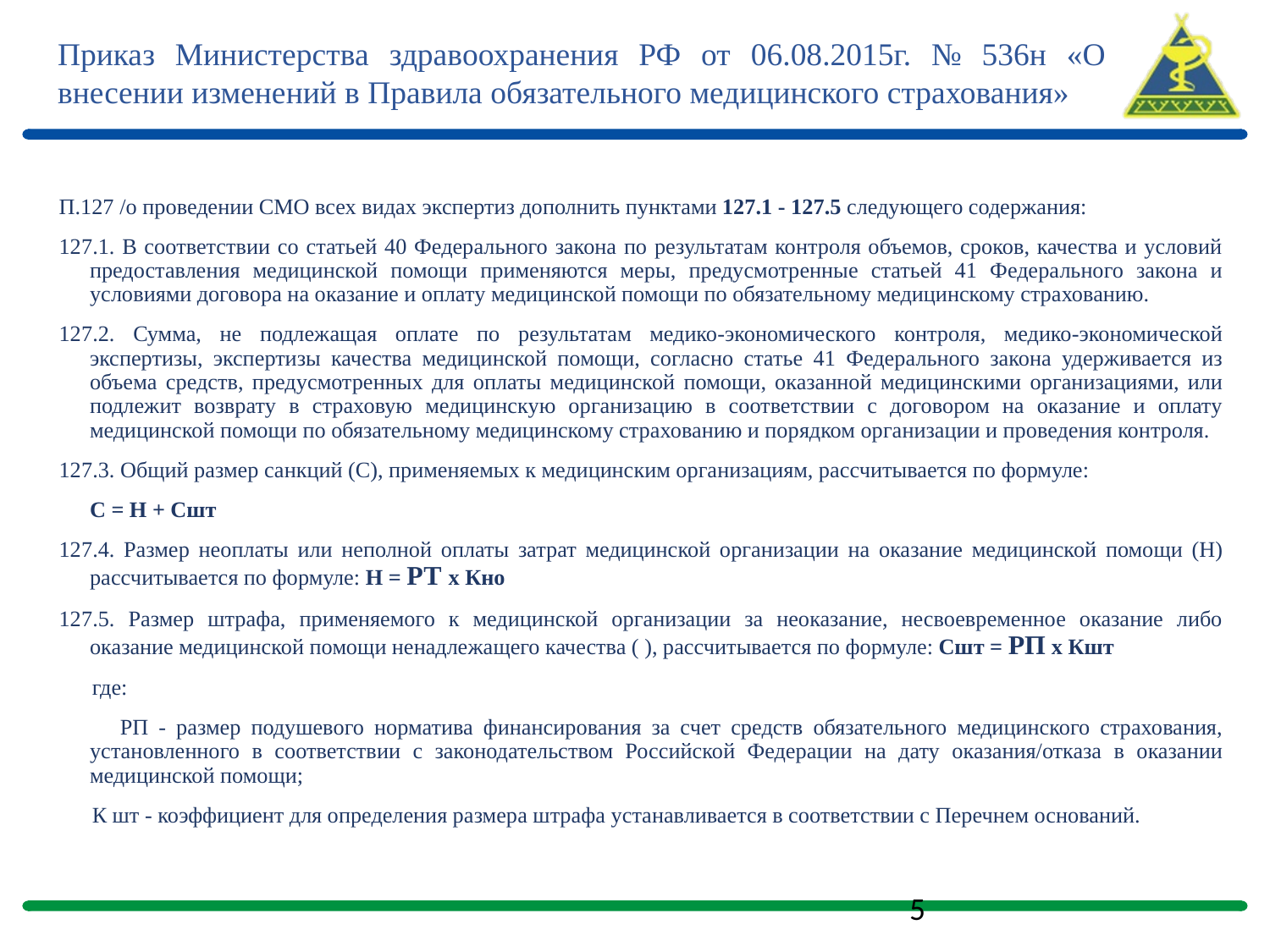

# Приказ Министерства здравоохранения РФ от 06.08.2015г. № 536н «О внесении изменений в Правила обязательного медицинского страхования»

П.127 /о проведении СМО всех видах экспертиз дополнить пунктами 127.1 - 127.5 следующего содержания:
127.1. В соответствии со статьей 40 Федерального закона по результатам контроля объемов, сроков, качества и условий предоставления медицинской помощи применяются меры, предусмотренные статьей 41 Федерального закона и условиями договора на оказание и оплату медицинской помощи по обязательному медицинскому страхованию.
127.2. Сумма, не подлежащая оплате по результатам медико-экономического контроля, медико-экономической экспертизы, экспертизы качества медицинской помощи, согласно статье 41 Федерального закона удерживается из объема средств, предусмотренных для оплаты медицинской помощи, оказанной медицинскими организациями, или подлежит возврату в страховую медицинскую организацию в соответствии с договором на оказание и оплату медицинской помощи по обязательному медицинскому страхованию и порядком организации и проведения контроля.
127.3. Общий размер санкций (С), применяемых к медицинским организациям, рассчитывается по формуле:
	С = Н + Сшт
127.4. Размер неоплаты или неполной оплаты затрат медицинской организации на оказание медицинской помощи (Н) рассчитывается по формуле: Н = РТ х Кно
127.5. Размер штрафа, применяемого к медицинской организации за неоказание, несвоевременное оказание либо оказание медицинской помощи ненадлежащего качества ( ), рассчитывается по формуле: Сшт = РП х Кшт
      где:
      РП - размер подушевого норматива финансирования за счет средств обязательного медицинского страхования, установленного в соответствии с законодательством Российской Федерации на дату оказания/отказа в оказании медицинской помощи;
      К шт - коэффициент для определения размера штрафа устанавливается в соответствии с Перечнем оснований.

5